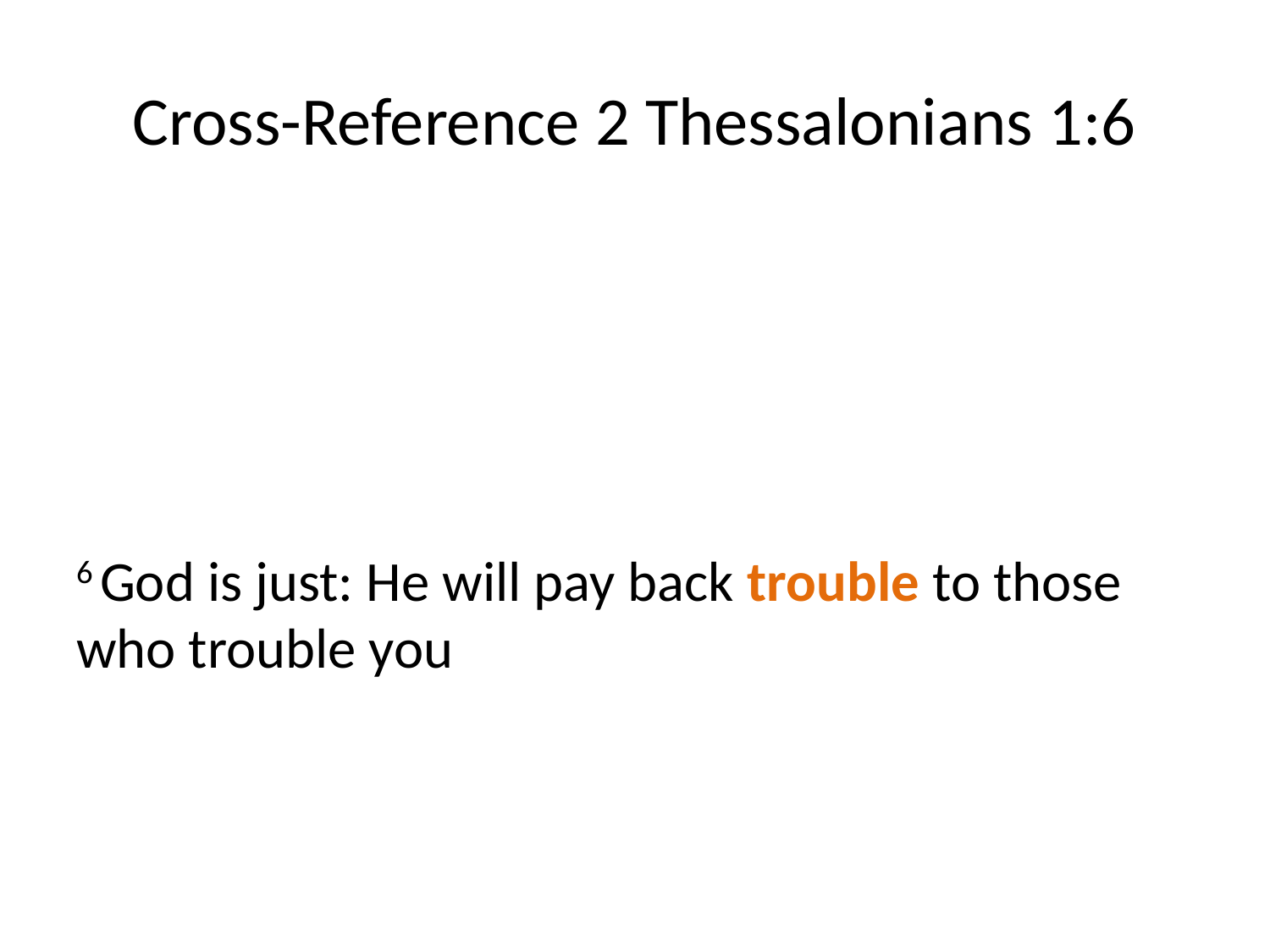

# Cross-Reference 2 Thessalonians 1:6

6 God is just: He will pay back trouble to those who trouble you